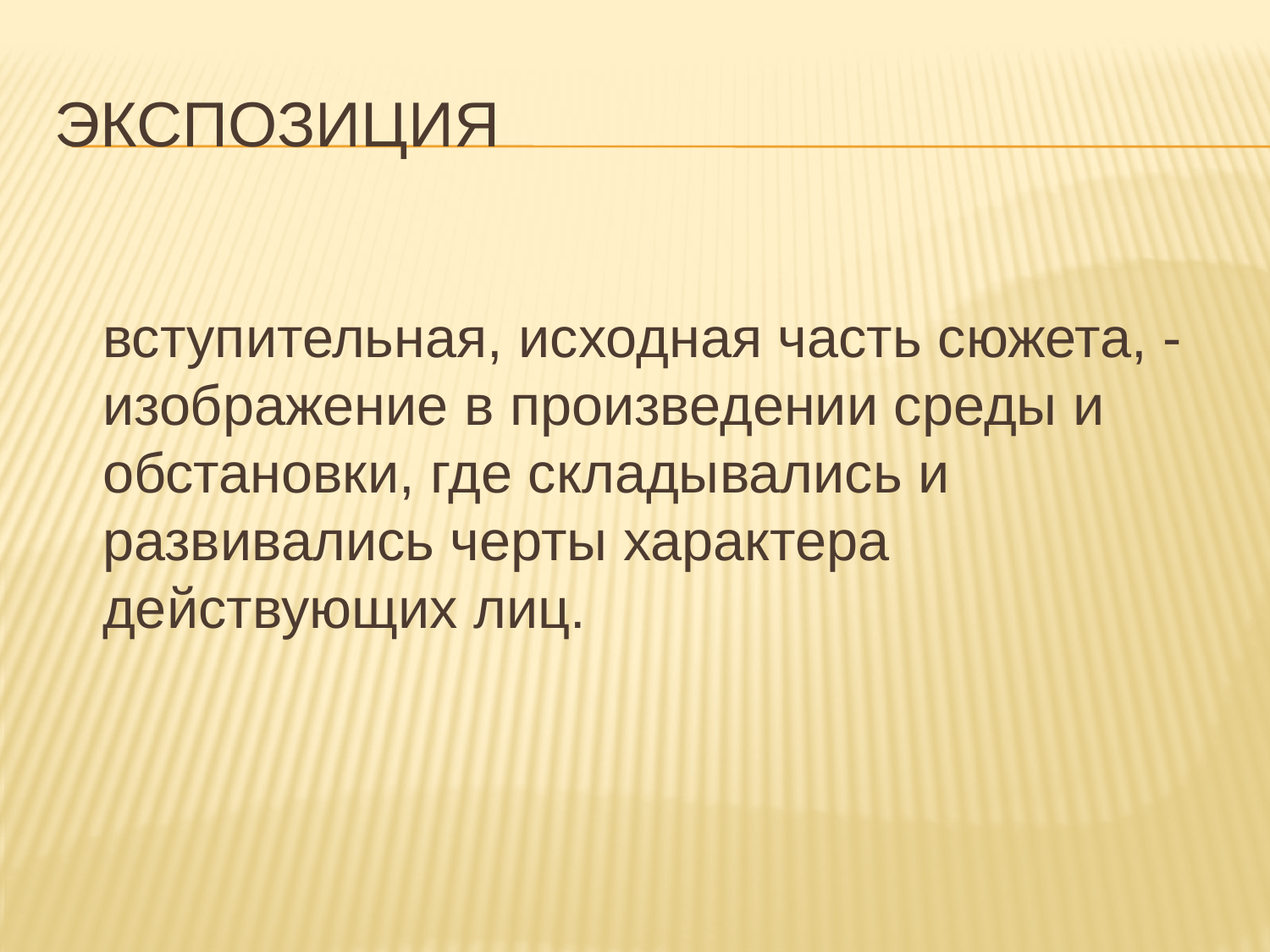

# Экспозиция

	вступительная, исходная часть сюжета, - изображение в произведении среды и обстановки, где складывались и развивались черты характера действующих лиц.